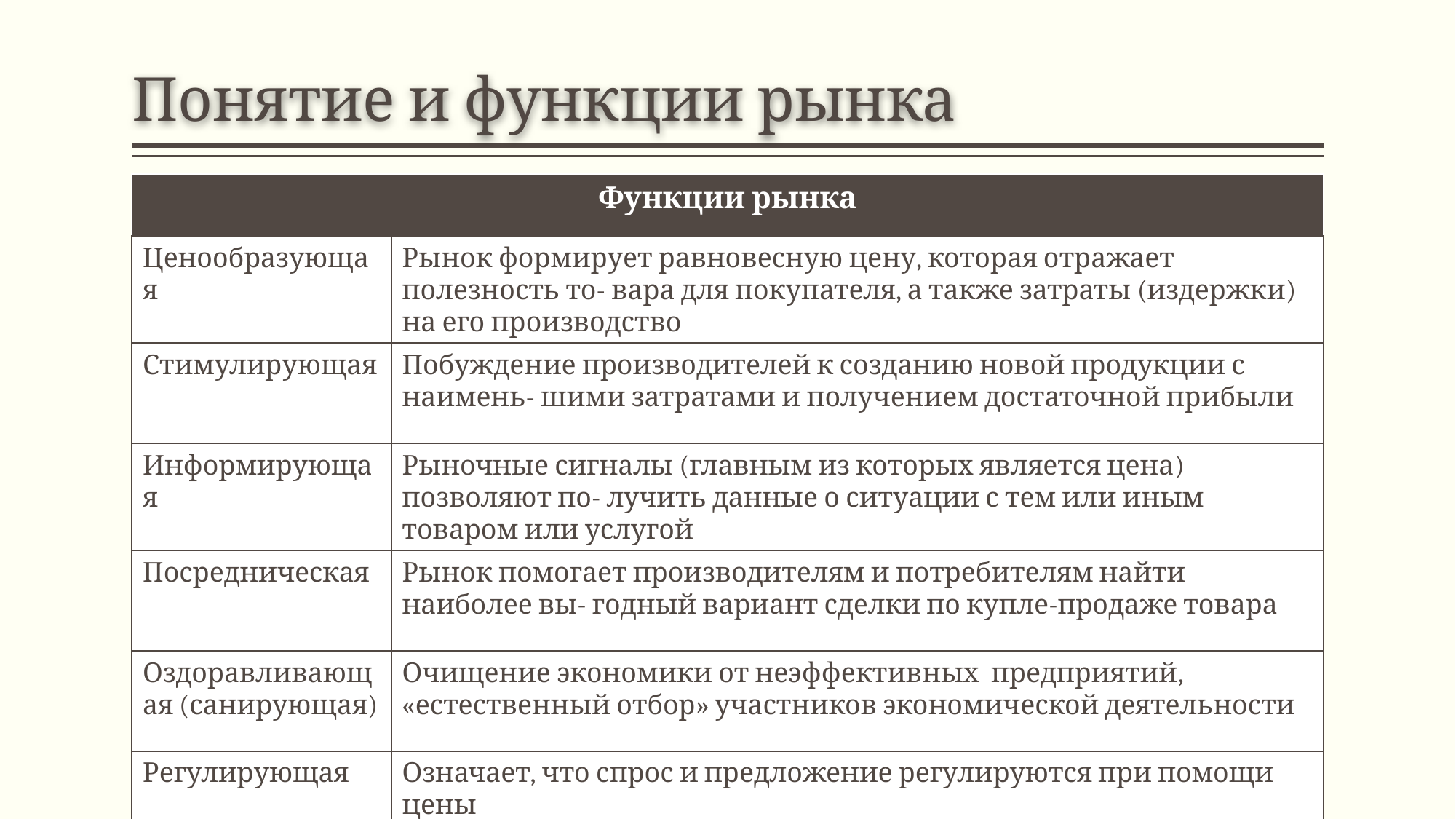

# Понятие и функции рынка
| Функции рынка |  |
| --- | --- |
| Ценообразующая | Рынок формирует равновесную цену, которая отражает полезность то- вара для покупателя, а также затраты (издержки) на его производство |
| Стимулирующая | Побуждение производителей к созданию новой продукции с наимень- шими затратами и получением достаточной прибыли |
| Информирующая | Рыночные сигналы (главным из которых является цена) позволяют по- лучить данные о ситуации с тем или иным товаром или услугой |
| Посредническая | Рынок помогает производителям и потребителям найти наиболее вы- годный вариант сделки по купле-продаже товара |
| Оздоравливающая (санирующая) | Очищение экономики от неэффективных предприятий, «естественный отбор» участников экономической деятельности |
| Регулирующая | Означает, что спрос и предложение регулируются при помощи цены |